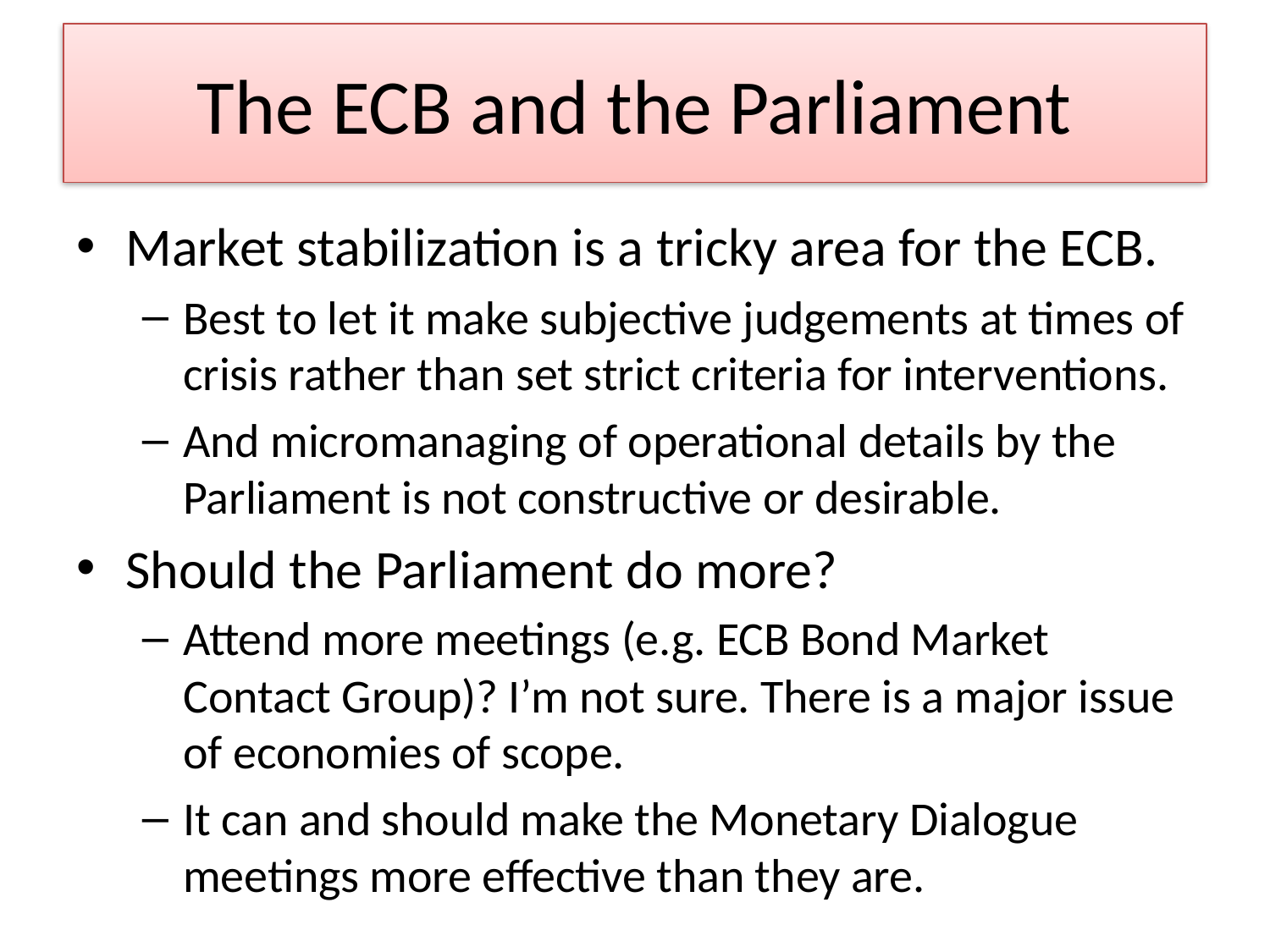

# The ECB and the Parliament
Market stabilization is a tricky area for the ECB.
Best to let it make subjective judgements at times of crisis rather than set strict criteria for interventions.
And micromanaging of operational details by the Parliament is not constructive or desirable.
Should the Parliament do more?
Attend more meetings (e.g. ECB Bond Market Contact Group)? I’m not sure. There is a major issue of economies of scope.
It can and should make the Monetary Dialogue meetings more effective than they are.